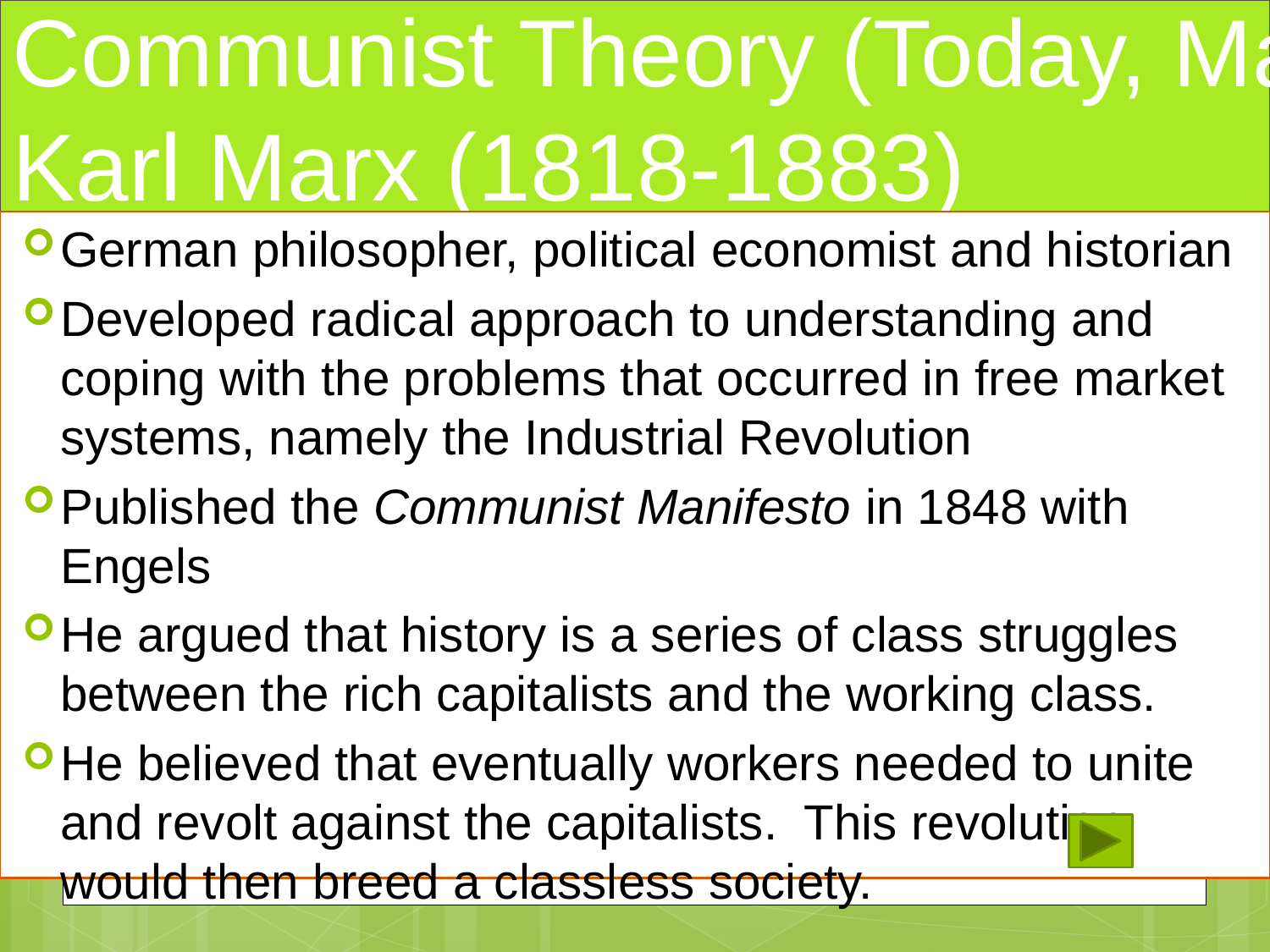

Communist Theory (Today, Marxism):
Karl Marx (1818-1883)
German philosopher, political economist and historian
Developed radical approach to understanding and coping with the problems that occurred in free market systems, namely the Industrial Revolution
Published the Communist Manifesto in 1848 with Engels
He argued that history is a series of class struggles between the rich capitalists and the working class.
He believed that eventually workers needed to unite and revolt against the capitalists.  This revolution would then breed a classless society.